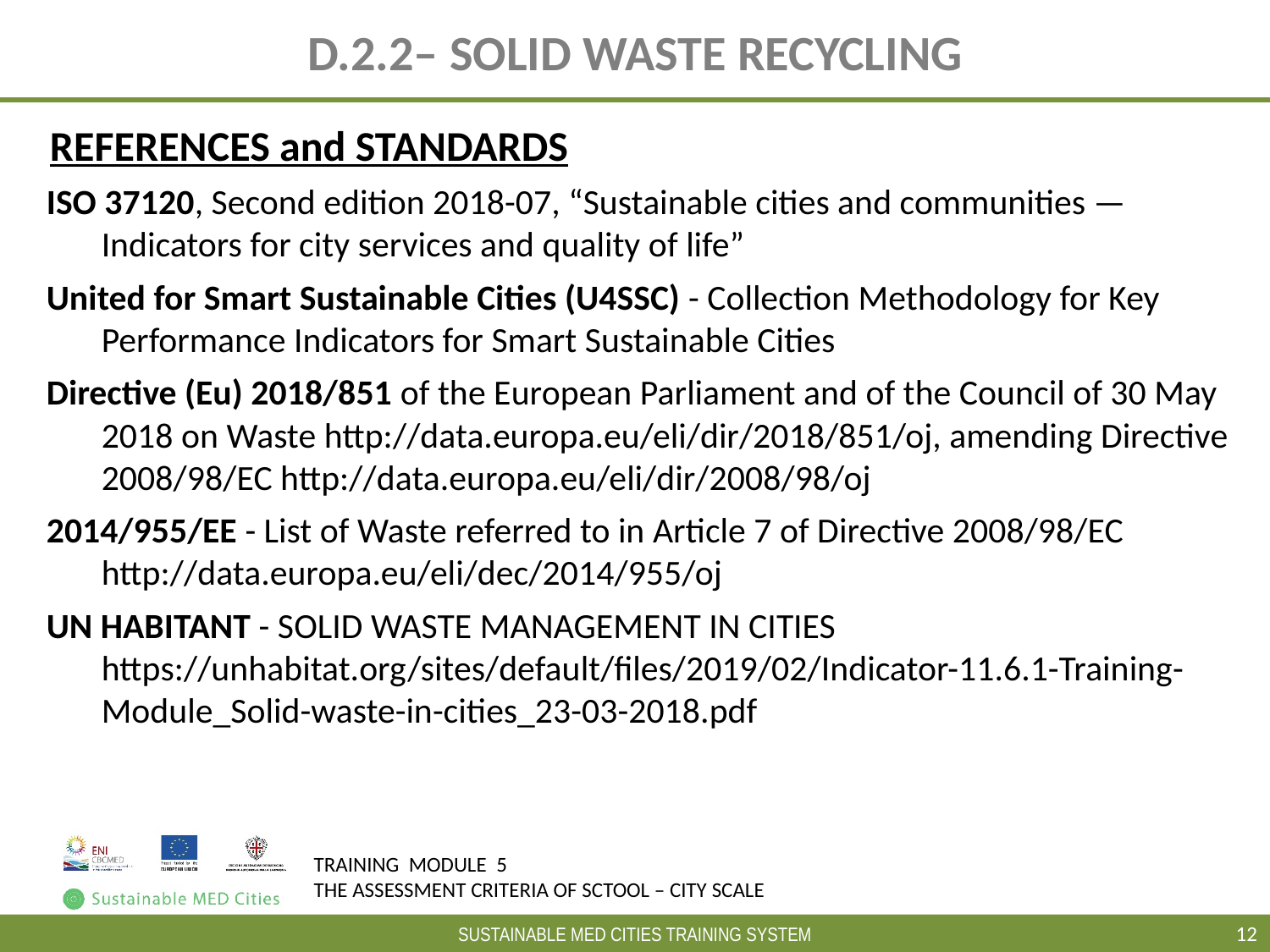

D.2.2– SOLID WASTE RECYCLING
REFERENCES and STANDARDS
ISO 37120, Second edition 2018-07, “Sustainable cities and communities — Indicators for city services and quality of life”
United for Smart Sustainable Cities (U4SSC) - Collection Methodology for Key Performance Indicators for Smart Sustainable Cities
Directive (Eu) 2018/851 of the European Parliament and of the Council of 30 May 2018 on Waste http://data.europa.eu/eli/dir/2018/851/oj, amending Directive 2008/98/EC http://data.europa.eu/eli/dir/2008/98/oj
2014/955/ΕΕ - List of Waste referred to in Article 7 of Directive 2008/98/EC http://data.europa.eu/eli/dec/2014/955/oj
UN HABITANT - SOLID WASTE MANAGEMENT IN CITIES https://unhabitat.org/sites/default/files/2019/02/Indicator-11.6.1-Training-Module_Solid-waste-in-cities_23-03-2018.pdf

12